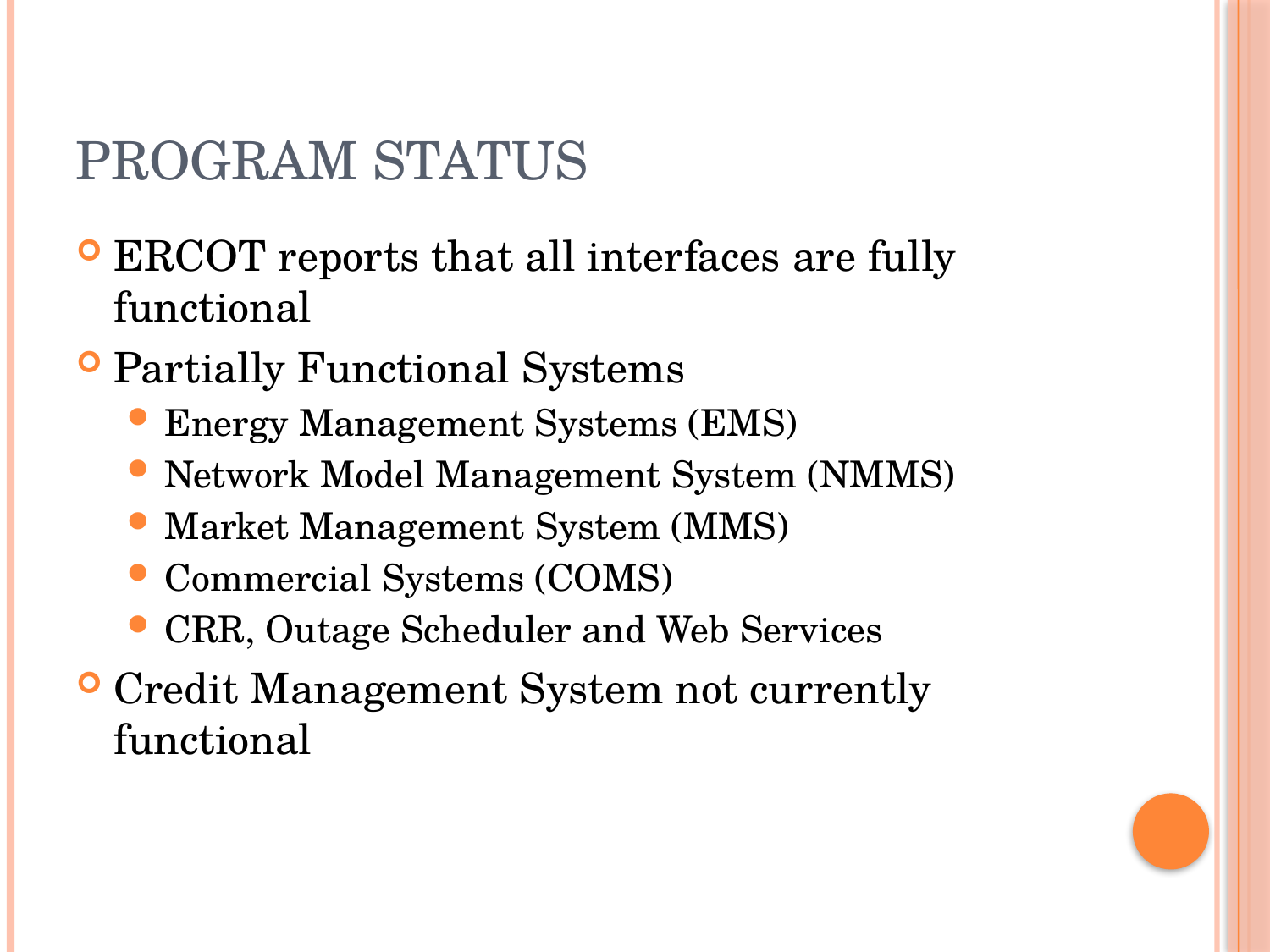

# Program Status
ERCOT reports that all interfaces are fully functional
Partially Functional Systems
Energy Management Systems (EMS)
Network Model Management System (NMMS)
Market Management System (MMS)
Commercial Systems (COMS)
CRR, Outage Scheduler and Web Services
Credit Management System not currently functional